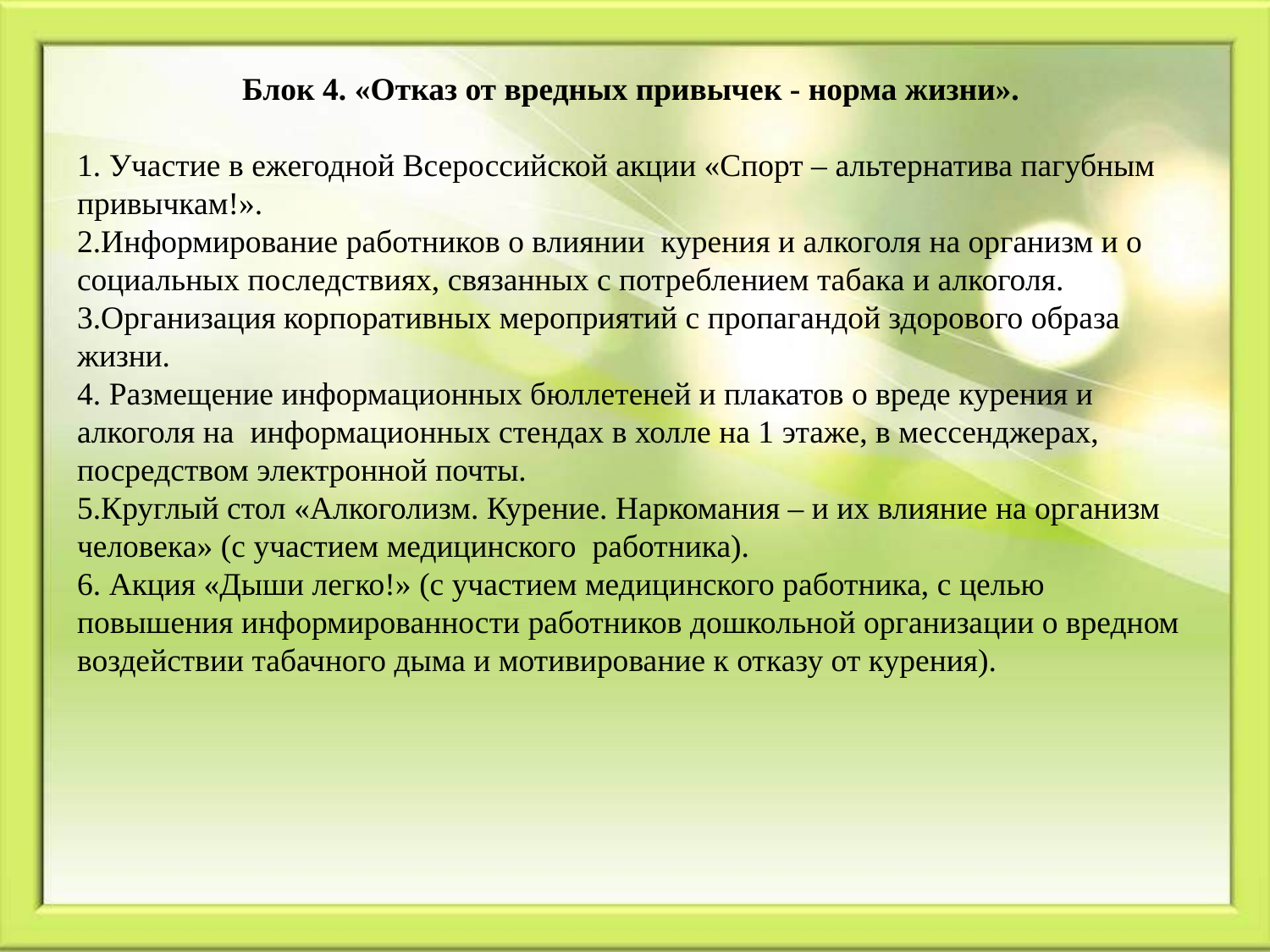

Блок 4. «Отказ от вредных привычек - норма жизни».

1. Участие в ежегодной Всероссийской акции «Спорт – альтернатива пагубным привычкам!».
2.Информирование работников о влиянии  курения и алкоголя на организм и о социальных последствиях, связанных с потреблением табака и алкоголя.
3.Организация корпоративных мероприятий с пропагандой здорового образа жизни.
4. Размещение информационных бюллетеней и плакатов о вреде курения и алкоголя на  информационных стендах в холле на 1 этаже, в мессенджерах, посредством электронной почты.
5.Круглый стол «Алкоголизм. Курение. Наркомания – и их влияние на организм человека» (с участием медицинского  работника).
6. Акция «Дыши легко!» (с участием медицинского работника, с целью повышения информированности работников дошкольной организации о вредном воздействии табачного дыма и мотивирование к отказу от курения).